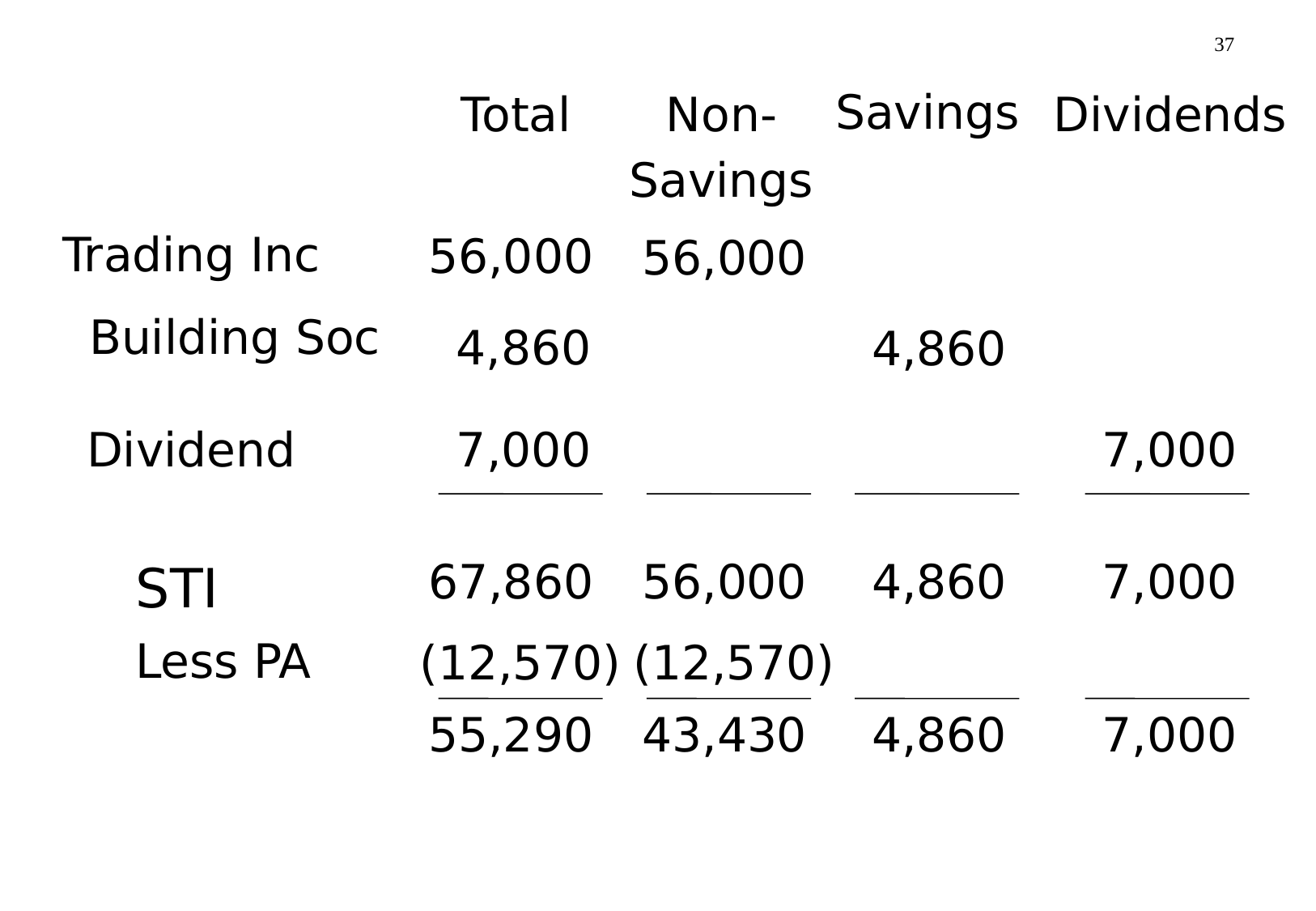

Savings
Total
Non-
Savings
Dividends
Trading Inc
56,000
56,000
Building Soc
4,860
4,860
Dividend
7,000
7,000

67,860
56,000
4,860
7,000
STI
Less PA
(12,570)
(12,570)

55,290
43,430
4,860
7,000